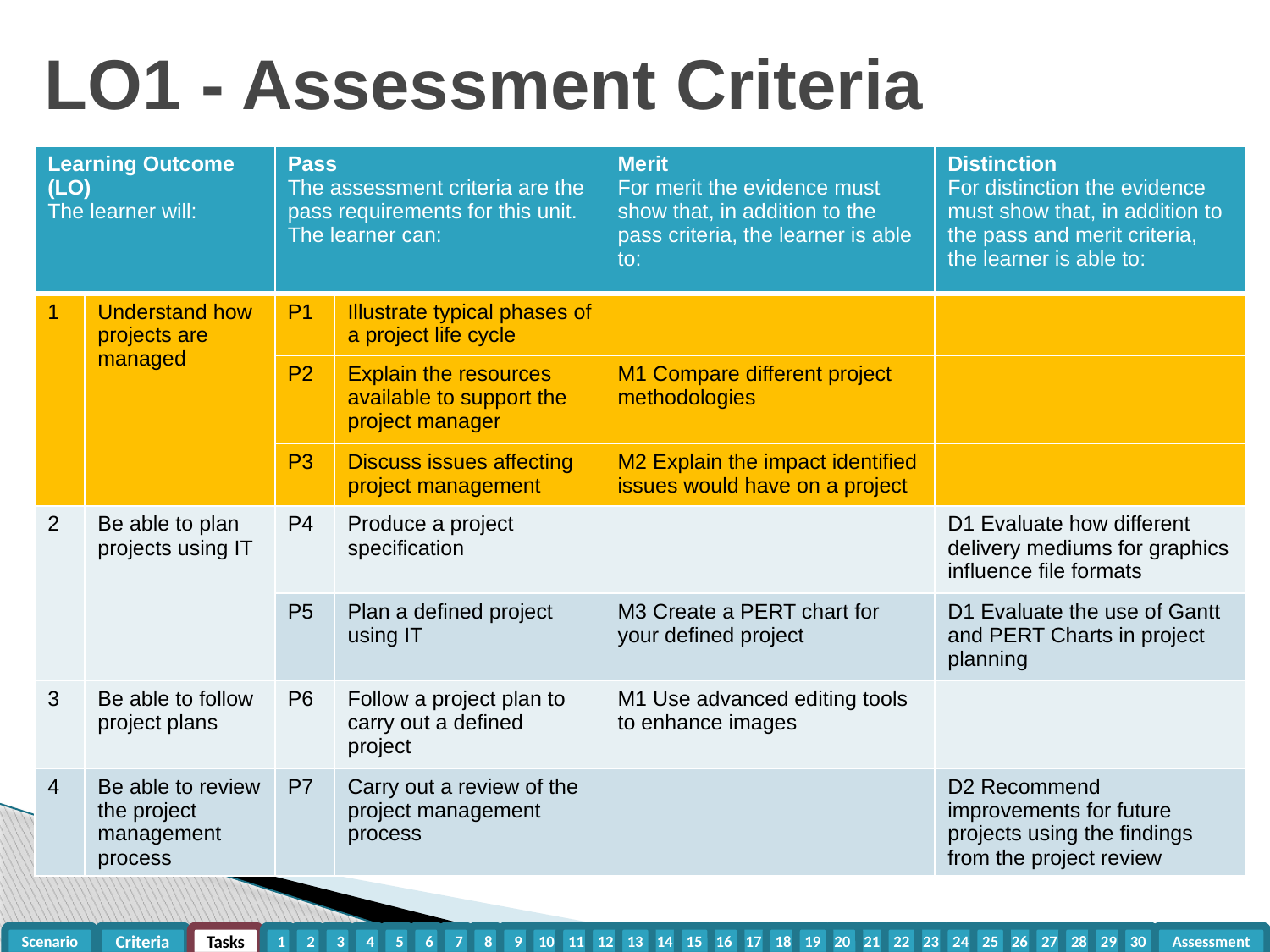

# LO1 - Assessment Criteria
| Learning Outcome (LO) The learner will: |  | Pass The assessment criteria are the pass requirements for this unit. The learner can: |  | Merit For merit the evidence must show that, in addition to the pass criteria, the learner is able to: | Distinction For distinction the evidence must show that, in addition to the pass and merit criteria, the learner is able to: |
| --- | --- | --- | --- | --- | --- |
| 1 | Understand how projects are managed | P1 | Illustrate typical phases of a project life cycle |  |  |
|  |  | P2 | Explain the resources available to support the project manager | M1 Compare different project methodologies |  |
|  |  | P3 | Discuss issues affecting project management | M2 Explain the impact identified issues would have on a project |  |
| 2 | Be able to plan projects using IT | P4 | Produce a project specification |  | D1 Evaluate how different delivery mediums for graphics influence file formats |
|  |  | P5 | Plan a defined project using IT | M3 Create a PERT chart for your defined project | D1 Evaluate the use of Gantt and PERT Charts in project planning |
| 3 | Be able to follow project plans | P6 | Follow a project plan to carry out a defined project | M1 Use advanced editing tools to enhance images |  |
| 4 | Be able to review the project management process | P7 | Carry out a review of the project management process |  | D2 Recommend improvements for future projects using the findings from the project review |